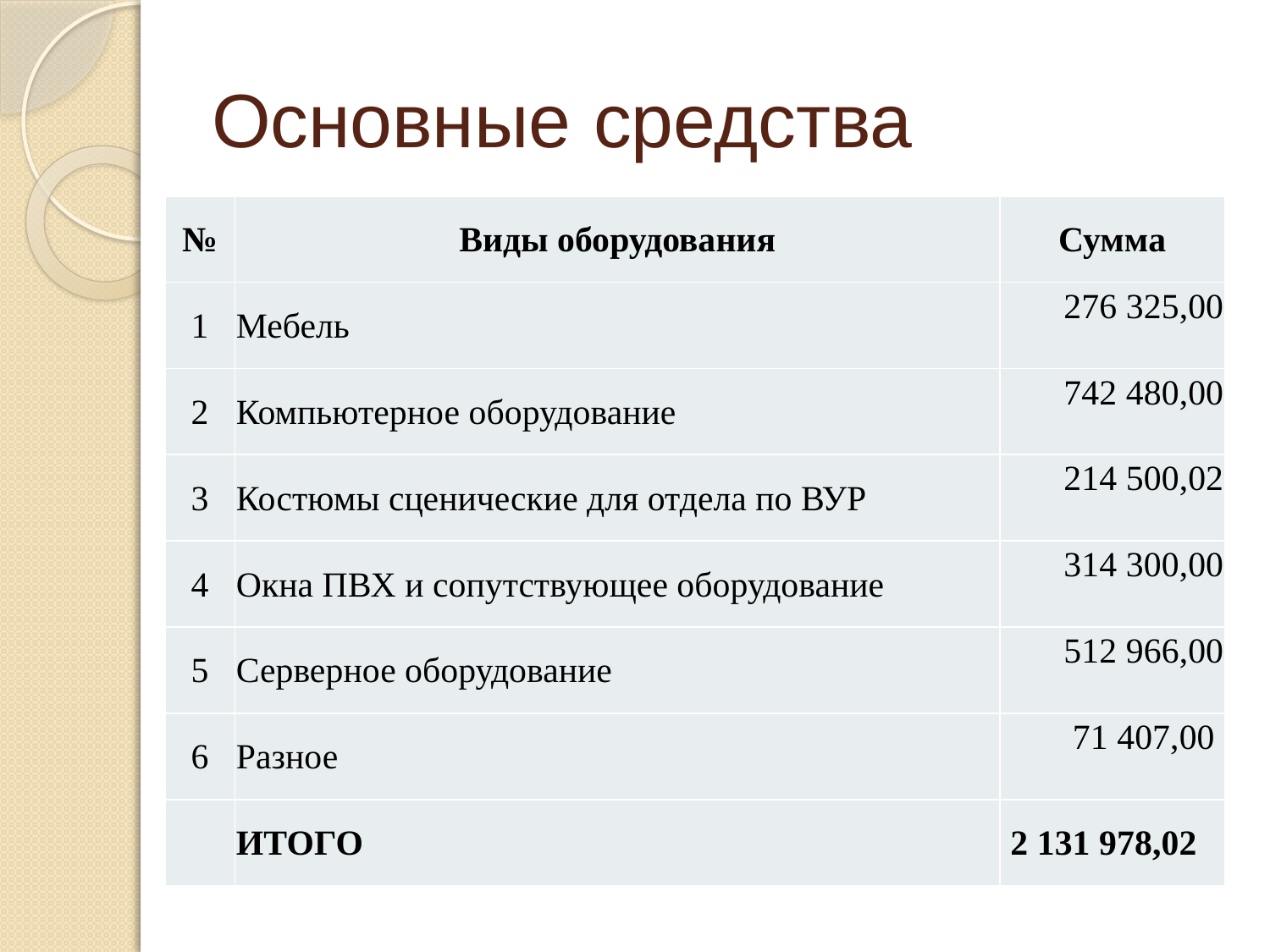

# Основные средства
| № | Виды оборудования | Сумма |
| --- | --- | --- |
| 1 | Мебель | 276 325,00 |
| 2 | Компьютерное оборудование | 742 480,00 |
| 3 | Костюмы сценические для отдела по ВУР | 214 500,02 |
| 4 | Окна ПВХ и сопутствующее оборудование | 314 300,00 |
| 5 | Серверное оборудование | 512 966,00 |
| 6 | Разное | 71 407,00 |
|  | ИТОГО | 2 131 978,02 |